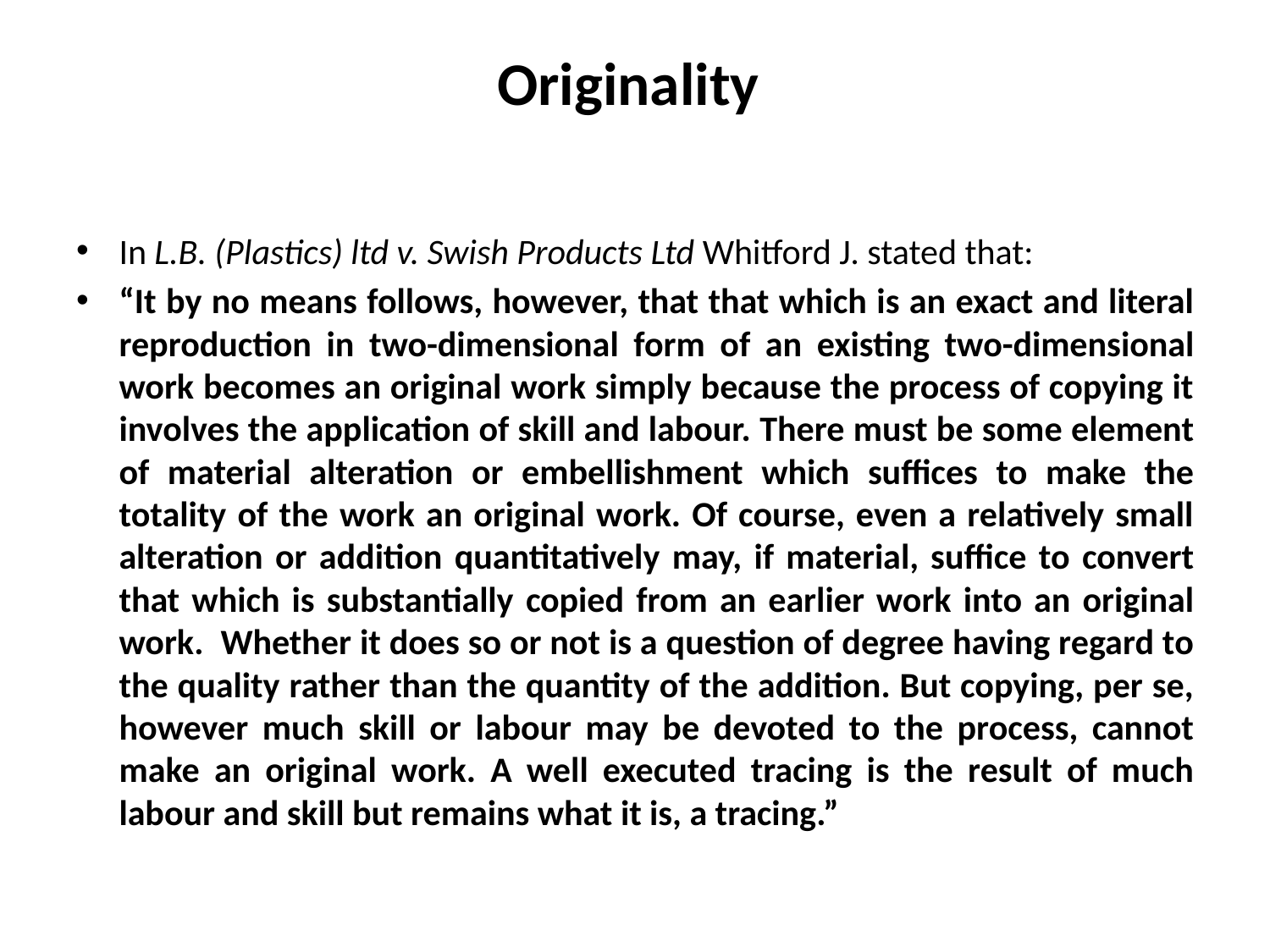

# Originality
In L.B. (Plastics) ltd v. Swish Products Ltd Whitford J. stated that:
“It by no means follows, however, that that which is an exact and literal reproduction in two-dimensional form of an existing two-dimensional work becomes an original work simply because the process of copying it involves the application of skill and labour. There must be some element of material alteration or embellishment which suffices to make the totality of the work an original work. Of course, even a relatively small alteration or addition quantitatively may, if material, suffice to convert that which is substantially copied from an earlier work into an original work.  Whether it does so or not is a question of degree having regard to the quality rather than the quantity of the addition. But copying, per se, however much skill or labour may be devoted to the process, cannot make an original work. A well executed tracing is the result of much labour and skill but remains what it is, a tracing.”